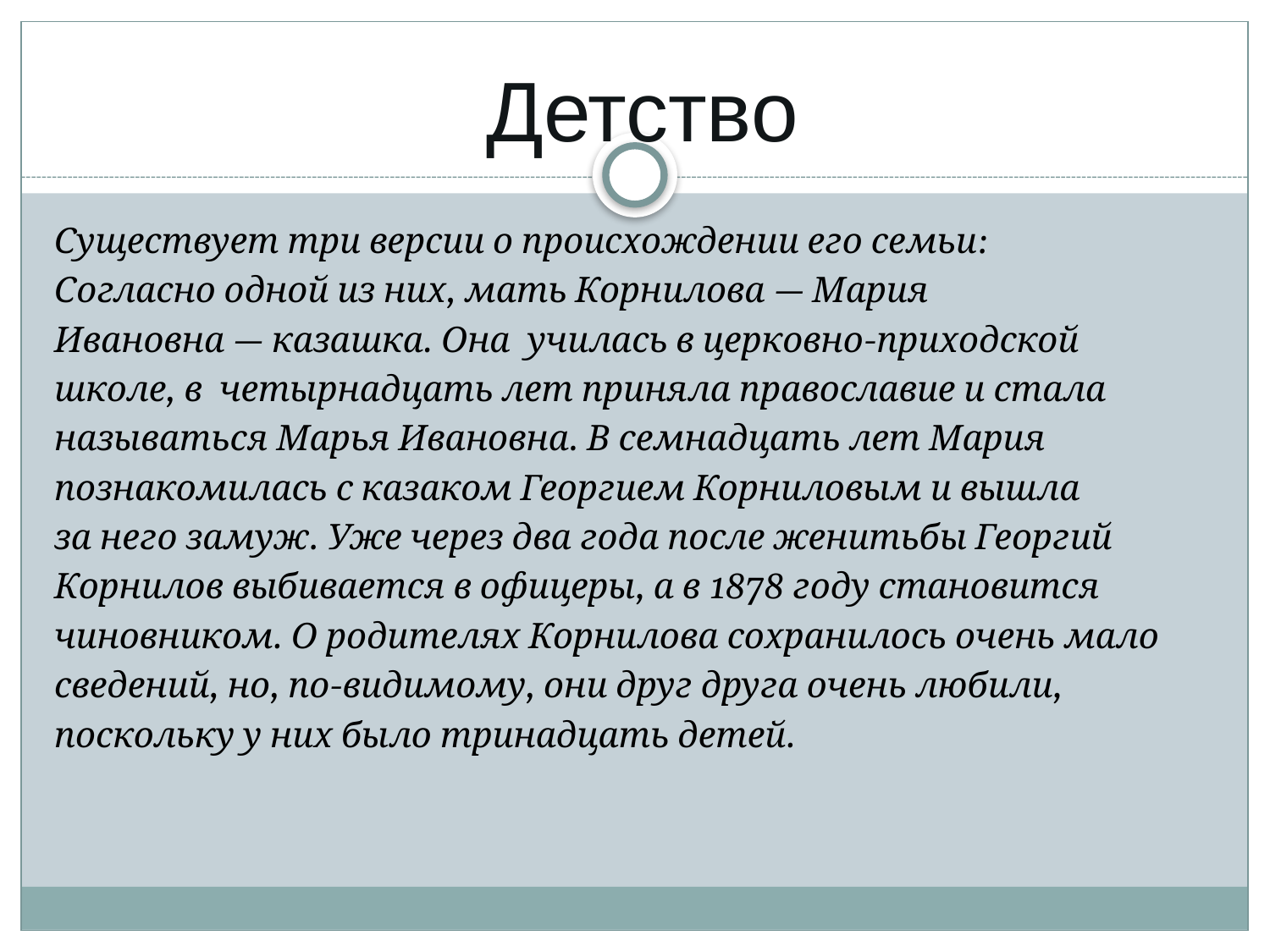

# Детство
Существует три версии о происхождении его семьи:
Согласно одной из них, мать Корнилова — Мария
Ивановна — казашка. Она  училась в церковно-приходской
школе, в  четырнадцать лет приняла православие и стала
называться Марья Ивановна. В семнадцать лет Мария
познакомилась с казаком Георгием Корниловым и вышла
за него замуж. Уже через два года после женитьбы Георгий
Корнилов выбивается в офицеры, а в 1878 году становится
чиновником. О родителях Корнилова сохранилось очень мало
сведений, но, по-видимому, они друг друга очень любили,
поскольку у них было тринадцать детей.